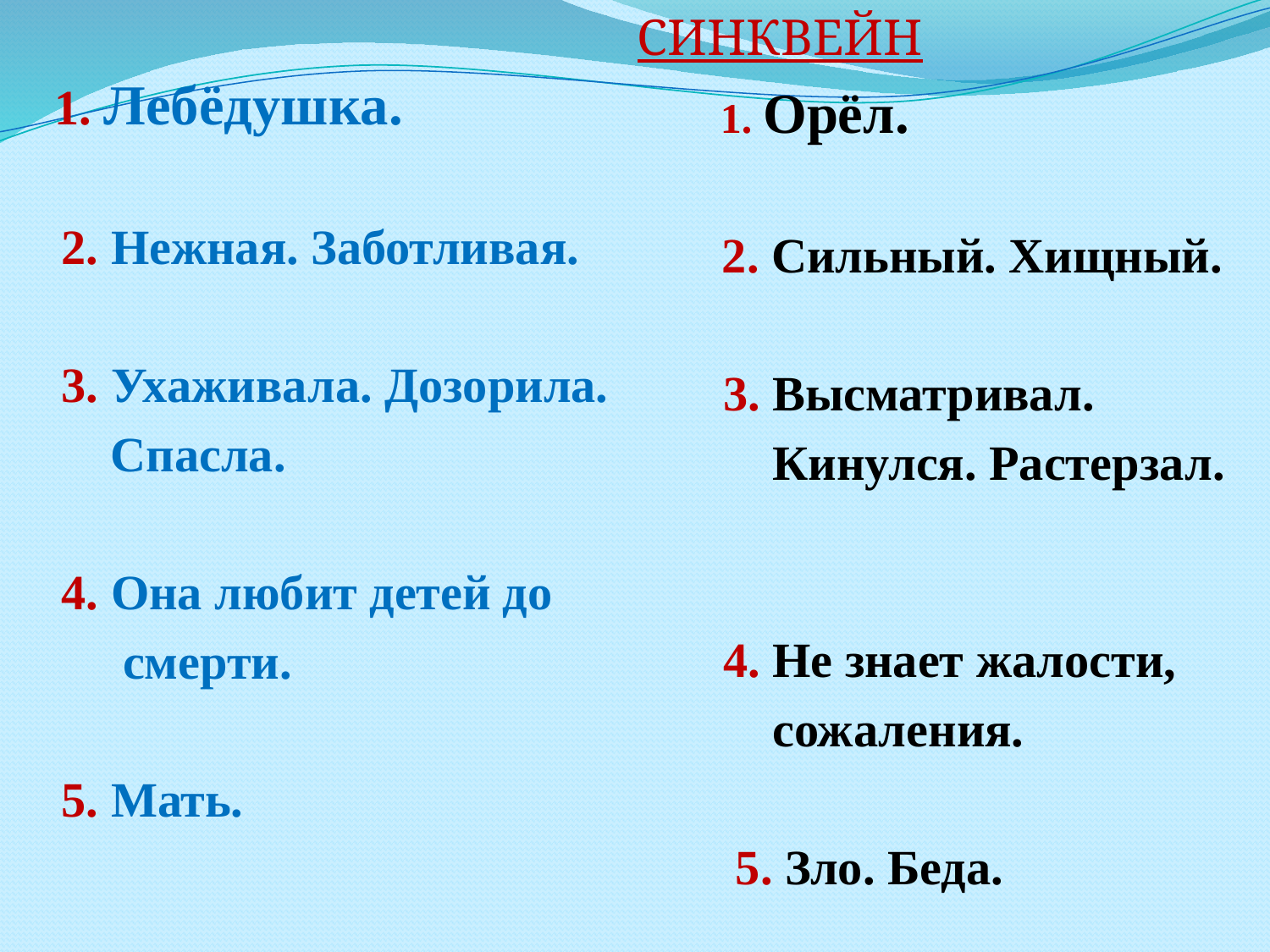

1. Лебёдушка.

    2. Нежная. Заботливая.

    3. Ухаживала. Дозорила.
        Спасла.

    4. Она любит детей до
         смерти.

    5. Мать.

СИНКВЕЙН
       1. Орёл.

        2. Сильный. Хищный.

       3. Высматривал.
           Кинулся. Растерзал.

       4. Не знает жалости,
           сожаления.

        5. Зло. Беда.
#